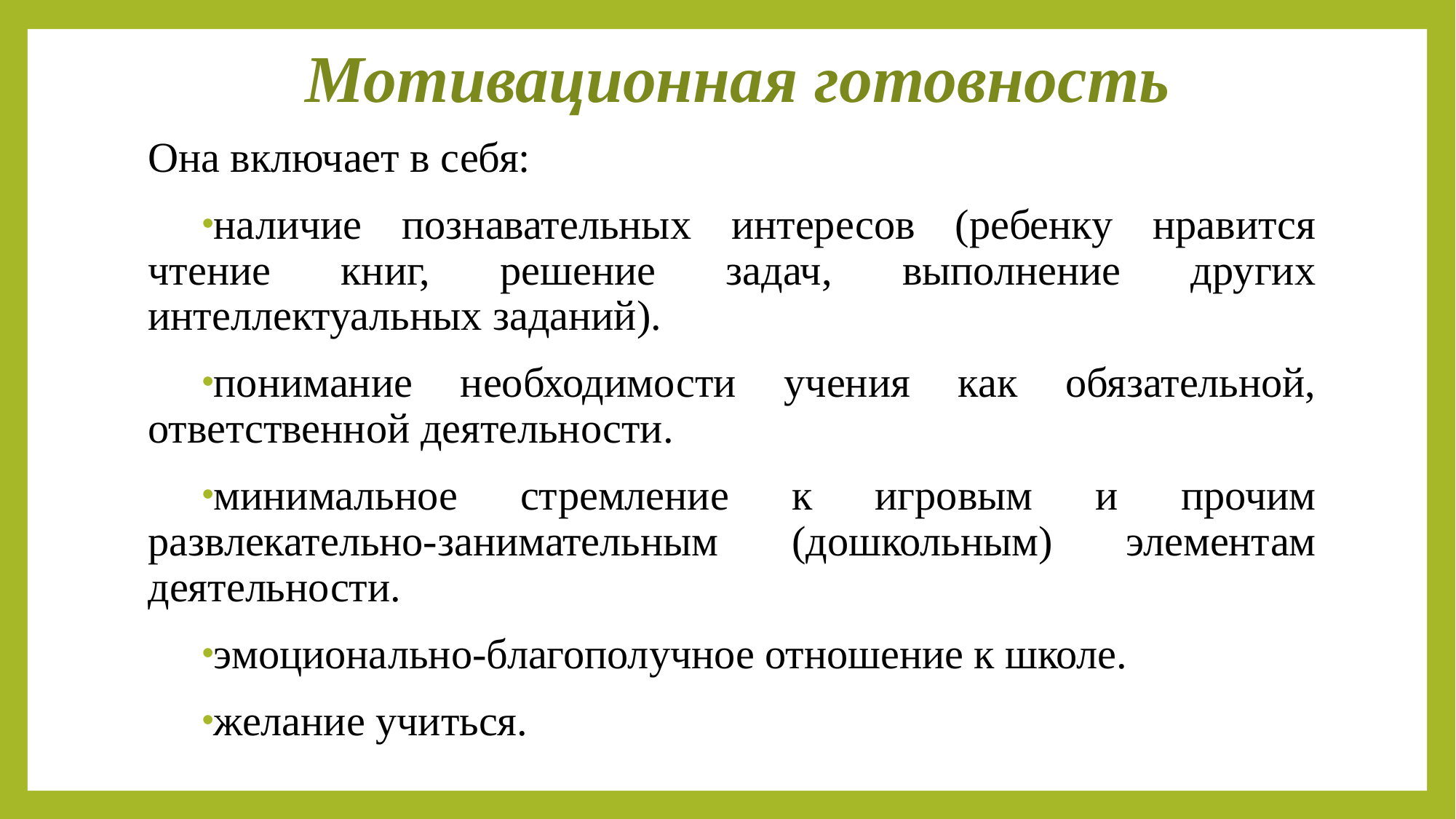

# Мотивационная готовность
Она включает в себя:
наличие познавательных интересов (ребенку нравится чтение книг, решение задач, выполнение других интеллектуальных заданий).
понимание необходимости учения как обязательной, ответственной деятельности.
минимальное стремление к игровым и прочим развлекательно-занимательным (дошкольным) элементам деятельности.
эмоционально-благополучное отношение к школе.
желание учиться.